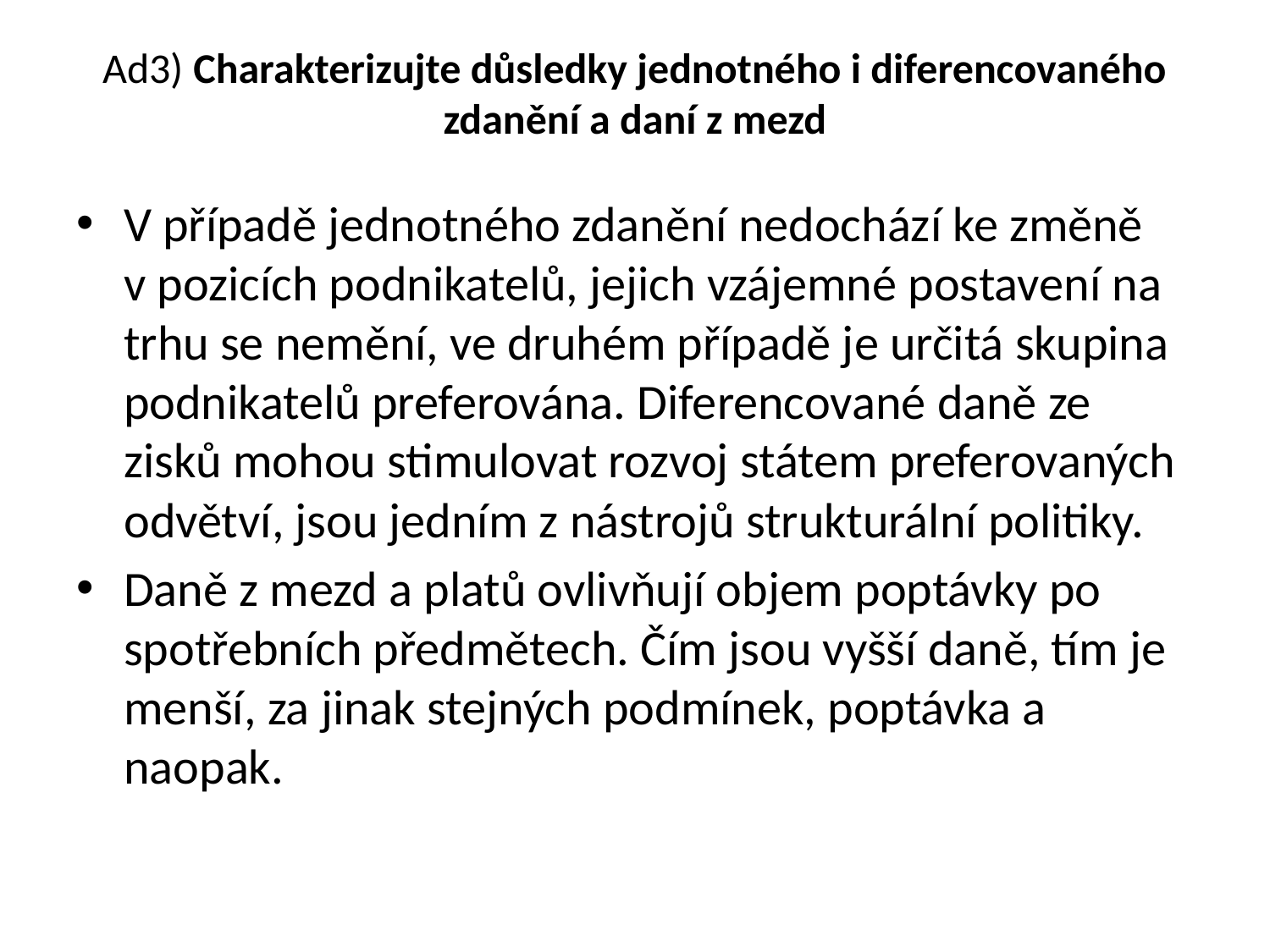

# Ad3) Charakterizujte důsledky jednotného i diferencovaného zdanění a daní z mezd
V případě jednotného zdanění nedochází ke změně v pozicích podnikatelů, jejich vzájemné postavení na trhu se nemění, ve druhém případě je určitá skupina podnikatelů preferována. Diferencované daně ze zisků mohou stimulovat rozvoj státem preferovaných odvětví, jsou jedním z nástrojů strukturální politiky.
Daně z mezd a platů ovlivňují objem poptávky po spotřebních předmětech. Čím jsou vyšší daně, tím je menší, za jinak stejných podmínek, poptávka a naopak.